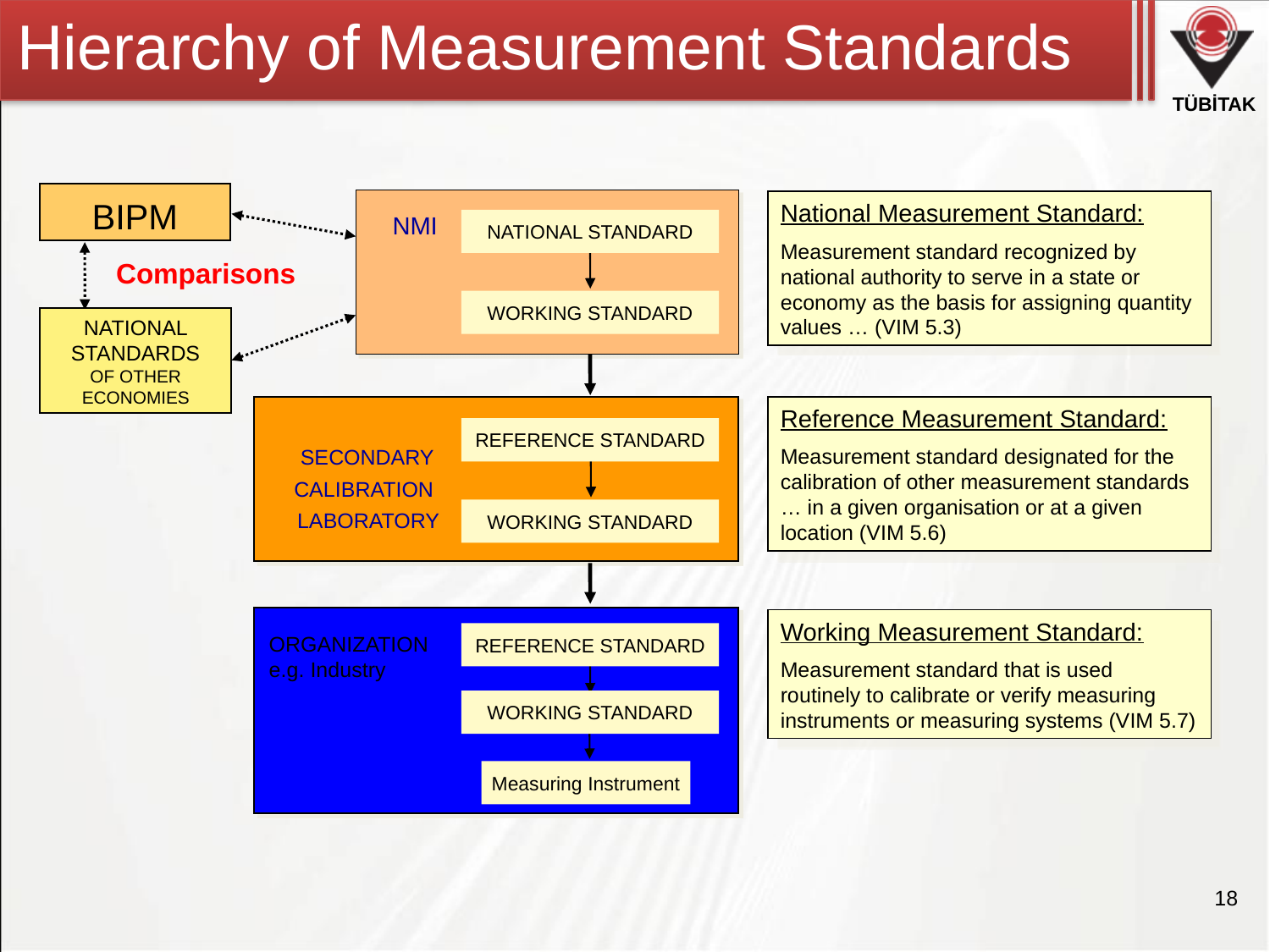

Hierarchy of Measurement Standards

BIPM

National Measurement Standard:
Measurement standard recognized by national authority to serve in a state or economy as the basis for assigning quantity values … (VIM 5.3)
NMI
NATIONAL STANDARD

WORKING STANDARD

REFERENCE STANDARD

WORKING STANDARD

REFERENCE STANDARD

WORKING STANDARD

Measuring Instrument

Comparisons
NATIONAL STANDARDS
OF OTHER ECONOMIES

Reference Measurement Standard:
Measurement standard designated for the calibration of other measurement standards … in a given organisation or at a given location (VIM 5.6)
SECONDARY
CALIBRATION
LABORATORY

Working Measurement Standard:
Measurement standard that is used routinely to calibrate or verify measuring instruments or measuring systems (VIM 5.7)
ORGANIZATION
e.g. Industry
18